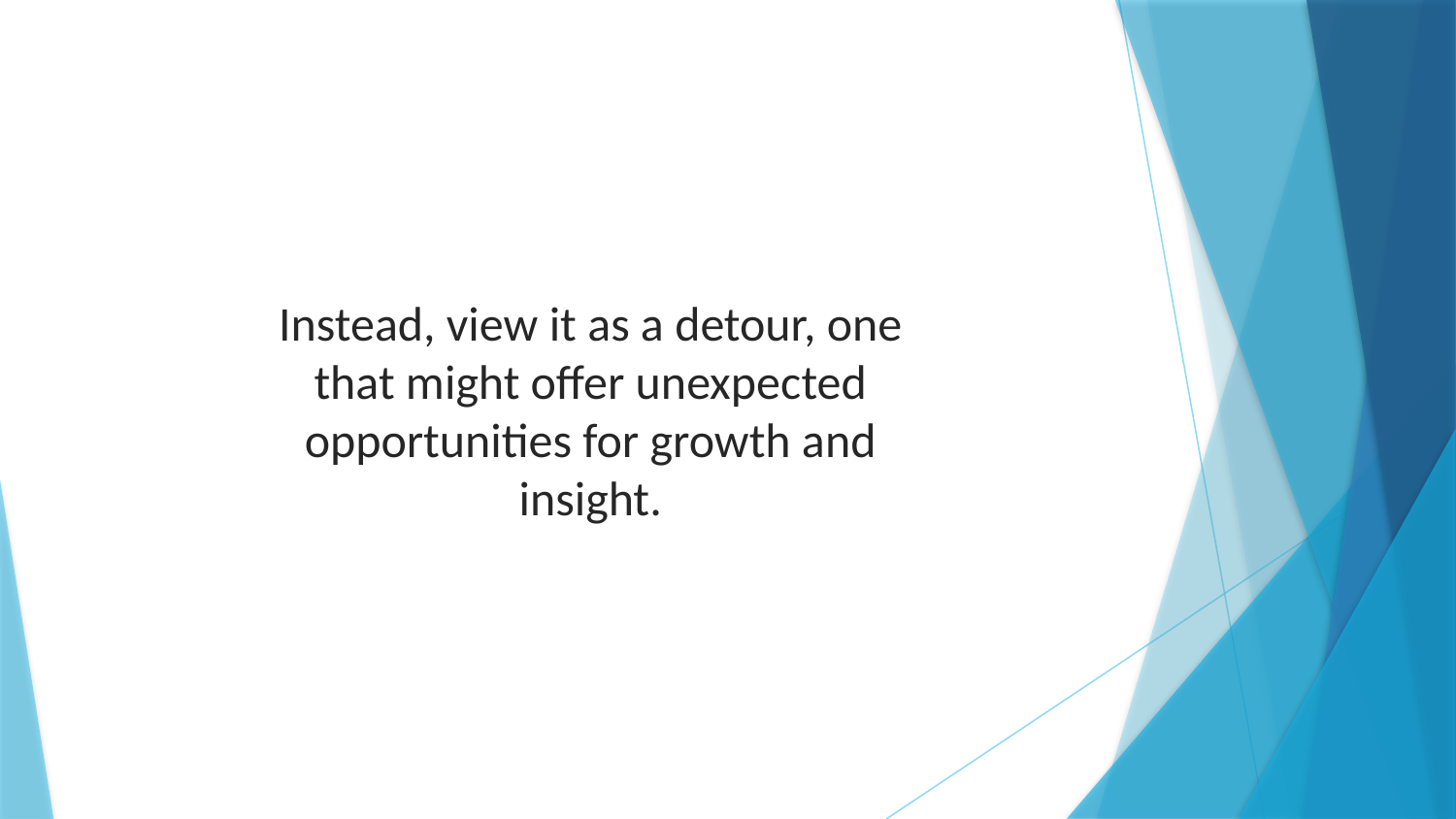

Instead, view it as a detour, one that might offer unexpected opportunities for growth and insight.